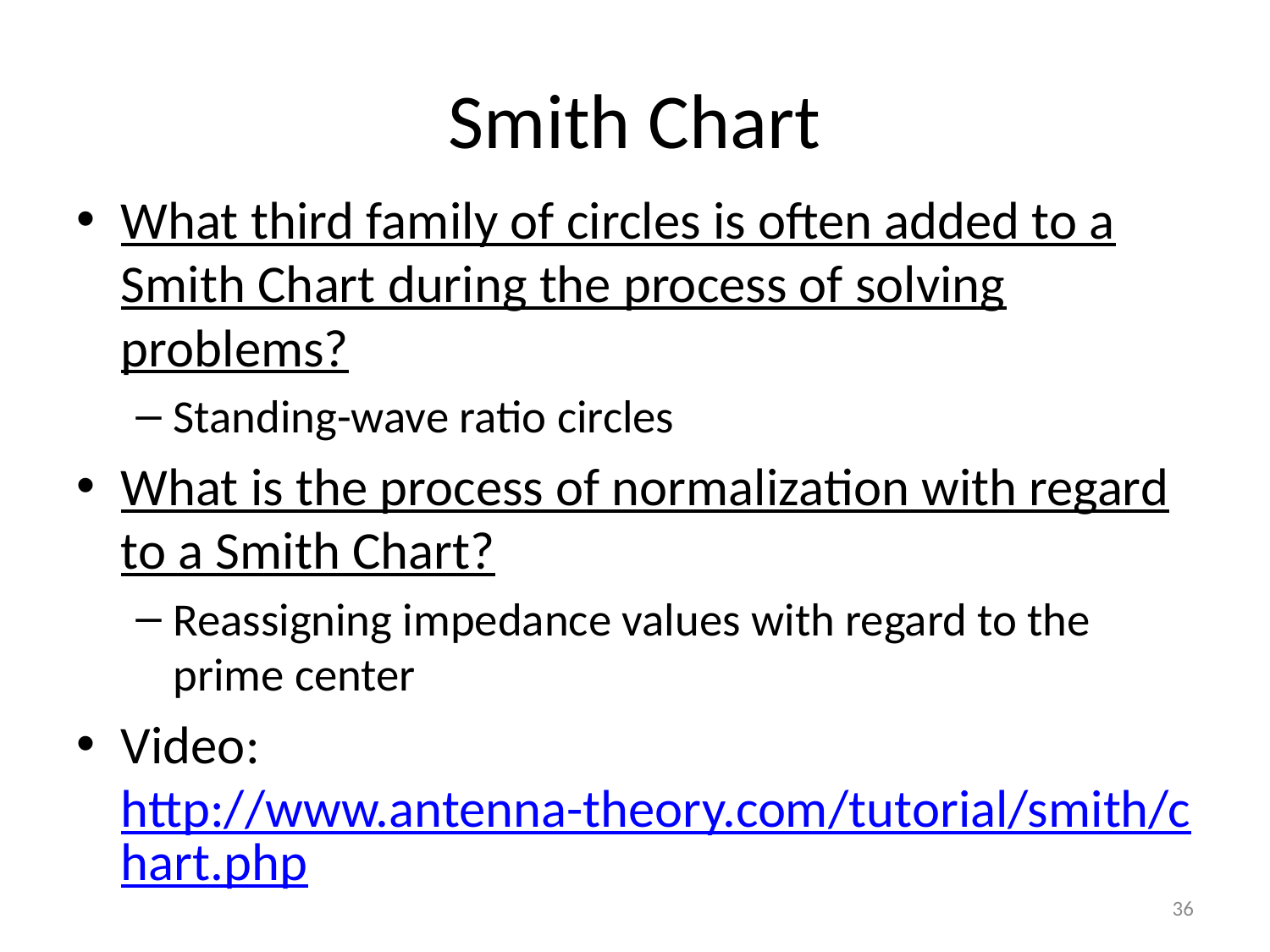

# Smith Chart
What third family of circles is often added to a Smith Chart during the process of solving problems?
Standing-wave ratio circles
What is the process of normalization with regard to a Smith Chart?
Reassigning impedance values with regard to the prime center
Video: http://www.antenna-theory.com/tutorial/smith/chart.php

36